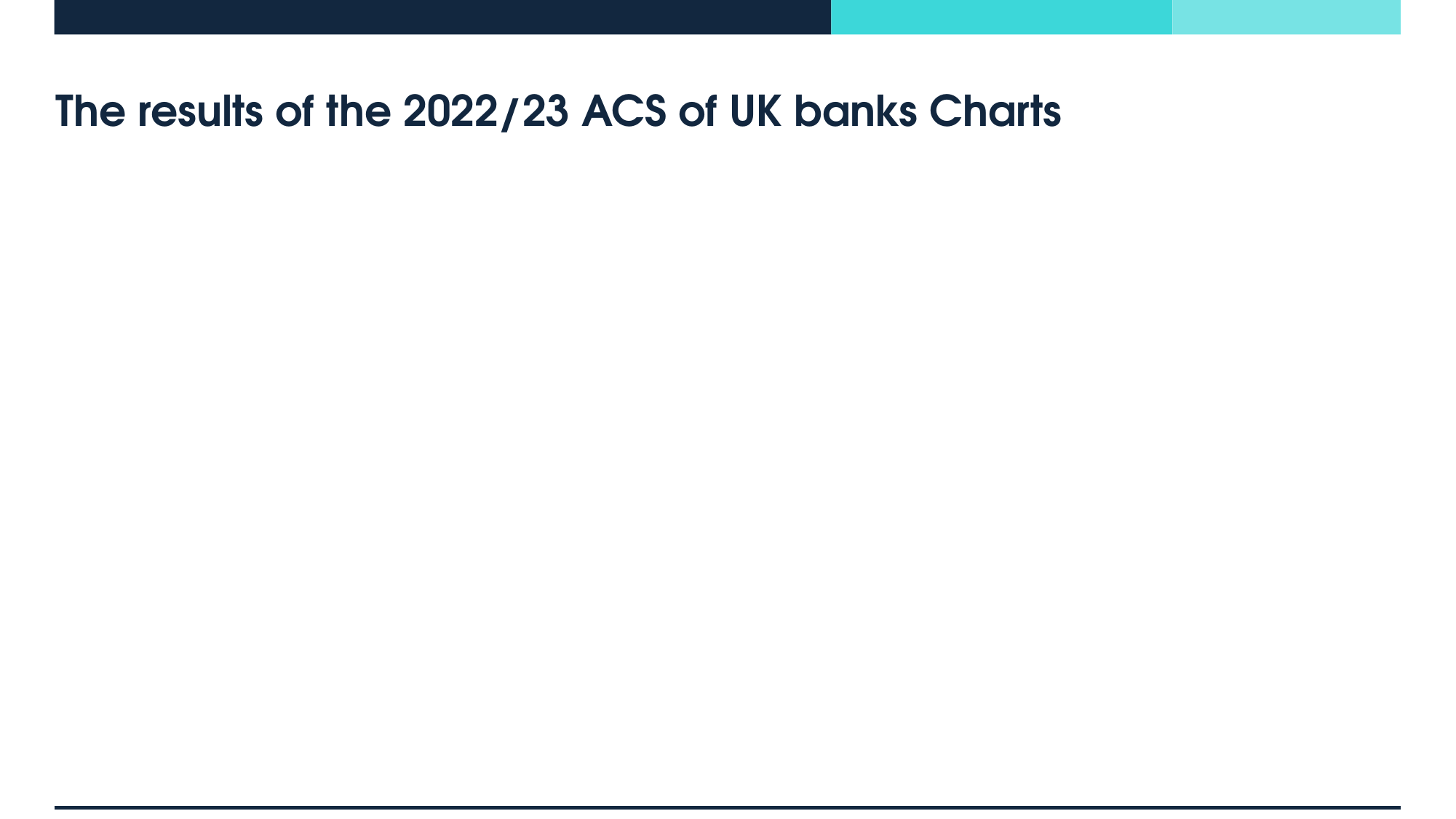

# The results of the 2022/23 ACS of UK banks Charts